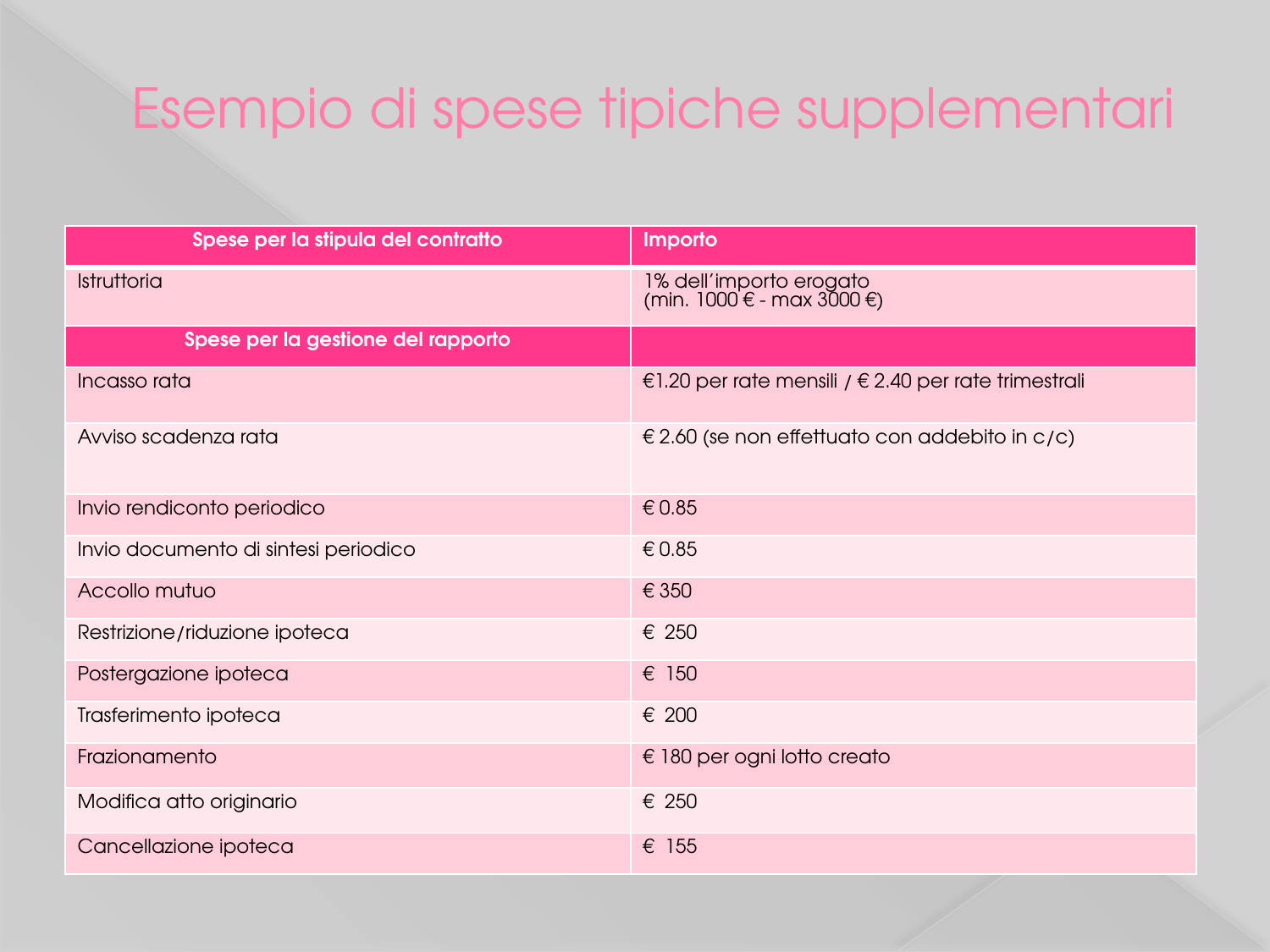

# Esempio di spese tipiche supplementari
| Spese per la stipula del contratto | Importo |
| --- | --- |
| Istruttoria | 1% dell’importo erogato (min. 1000 € - max 3000 €) |
| Spese per la gestione del rapporto |  |
| Incasso rata | €1.20 per rate mensili / € 2.40 per rate trimestrali |
| Avviso scadenza rata | € 2.60 (se non effettuato con addebito in c/c) |
| Invio rendiconto periodico | € 0.85 |
| Invio documento di sintesi periodico | € 0.85 |
| Accollo mutuo | € 350 |
| Restrizione/riduzione ipoteca | € 250 |
| Postergazione ipoteca | € 150 |
| Trasferimento ipoteca | € 200 |
| Frazionamento | € 180 per ogni lotto creato |
| Modifica atto originario | € 250 |
| Cancellazione ipoteca | € 155 |